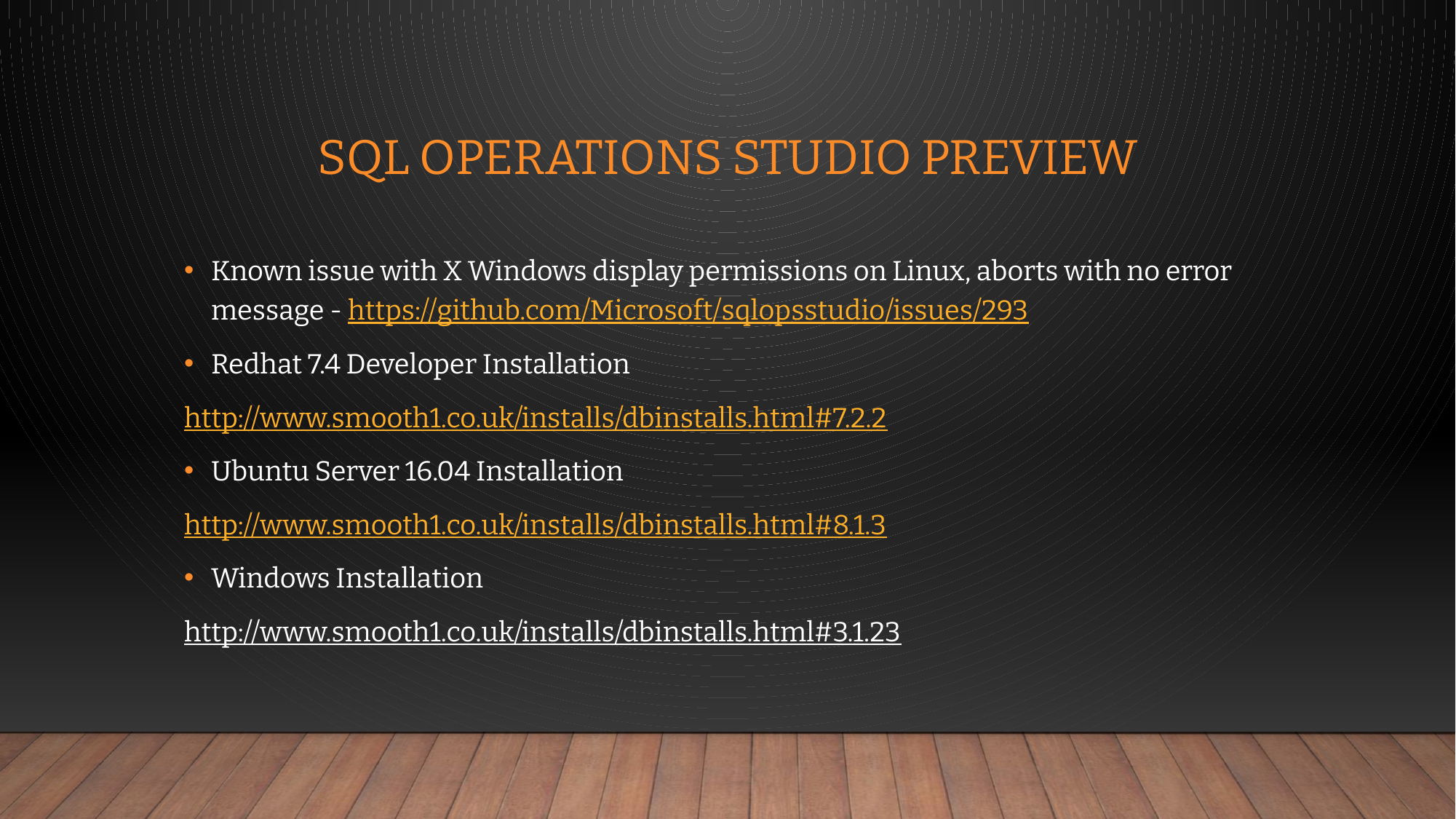

# SQL Operations Studio PREVIEW
Known issue with X Windows display permissions on Linux, aborts with no error message - https://github.com/Microsoft/sqlopsstudio/issues/293
Redhat 7.4 Developer Installation
http://www.smooth1.co.uk/installs/dbinstalls.html#7.2.2
Ubuntu Server 16.04 Installation
http://www.smooth1.co.uk/installs/dbinstalls.html#8.1.3
Windows Installation
http://www.smooth1.co.uk/installs/dbinstalls.html#3.1.23